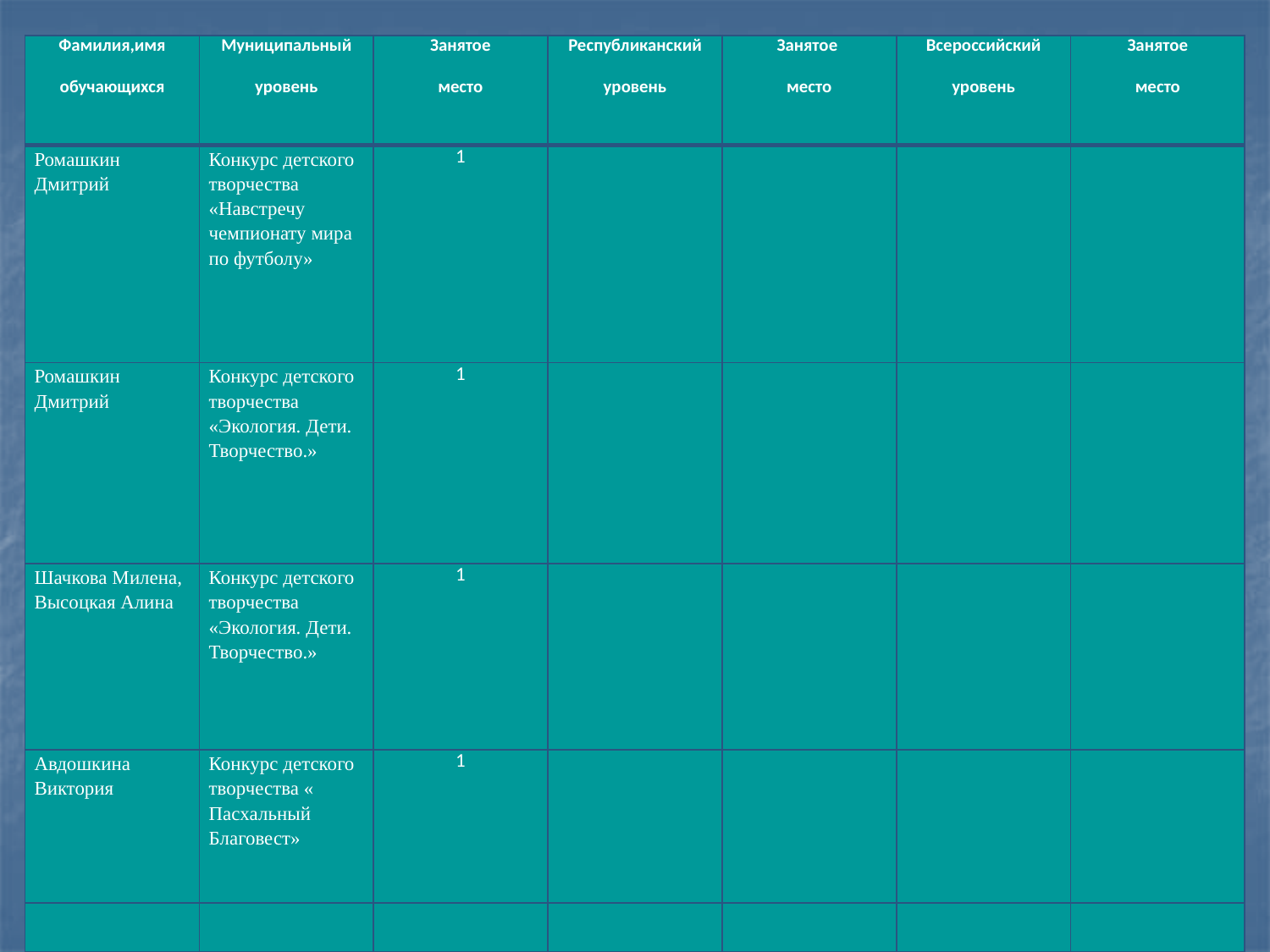

| Фамилия,имя обучающихся | Муниципальный уровень | Занятое место | Республиканский уровень | Занятое место | Всероссийский уровень | Занятое место |
| --- | --- | --- | --- | --- | --- | --- |
| Ромашкин Дмитрий | Конкурс детского творчества «Навстречу чемпионату мира по футболу» | 1 |  |  |  |  |
| Ромашкин Дмитрий | Конкурс детского творчества «Экология. Дети. Творчество.» | 1 |  |  |  |  |
| Шачкова Милена, Высоцкая Алина | Конкурс детского творчества «Экология. Дети. Творчество.» | 1 |  |  |  |  |
| Авдошкина Виктория | Конкурс детского творчества « Пасхальный Благовест» | 1 |  |  |  |  |
|  |  |  |  |  |  |  |